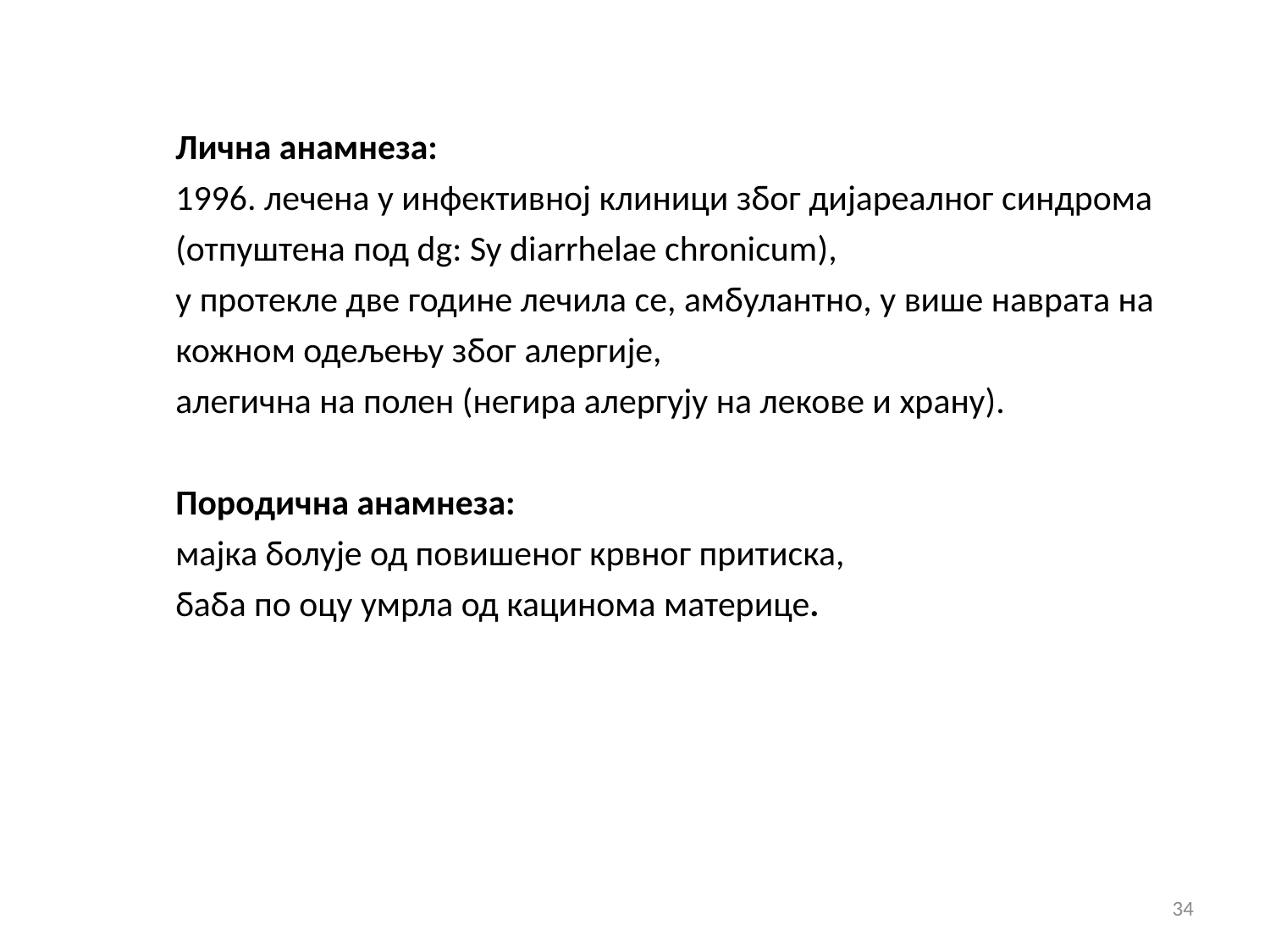

Лична анамнеза:
1996. лечена у инфективној клиници због дијареалног синдрома (отпуштена под dg: Sy diarrhelae chronicum),
у протекле две године лечила се, амбулантно, у више наврата на кожном одељењу због алергије,
алегична на полен (негира алергују на лекове и храну).

Породична анамнеза:
мајка болује од повишеног крвног притиска,
баба по оцу умрла од кацинома материце.
34